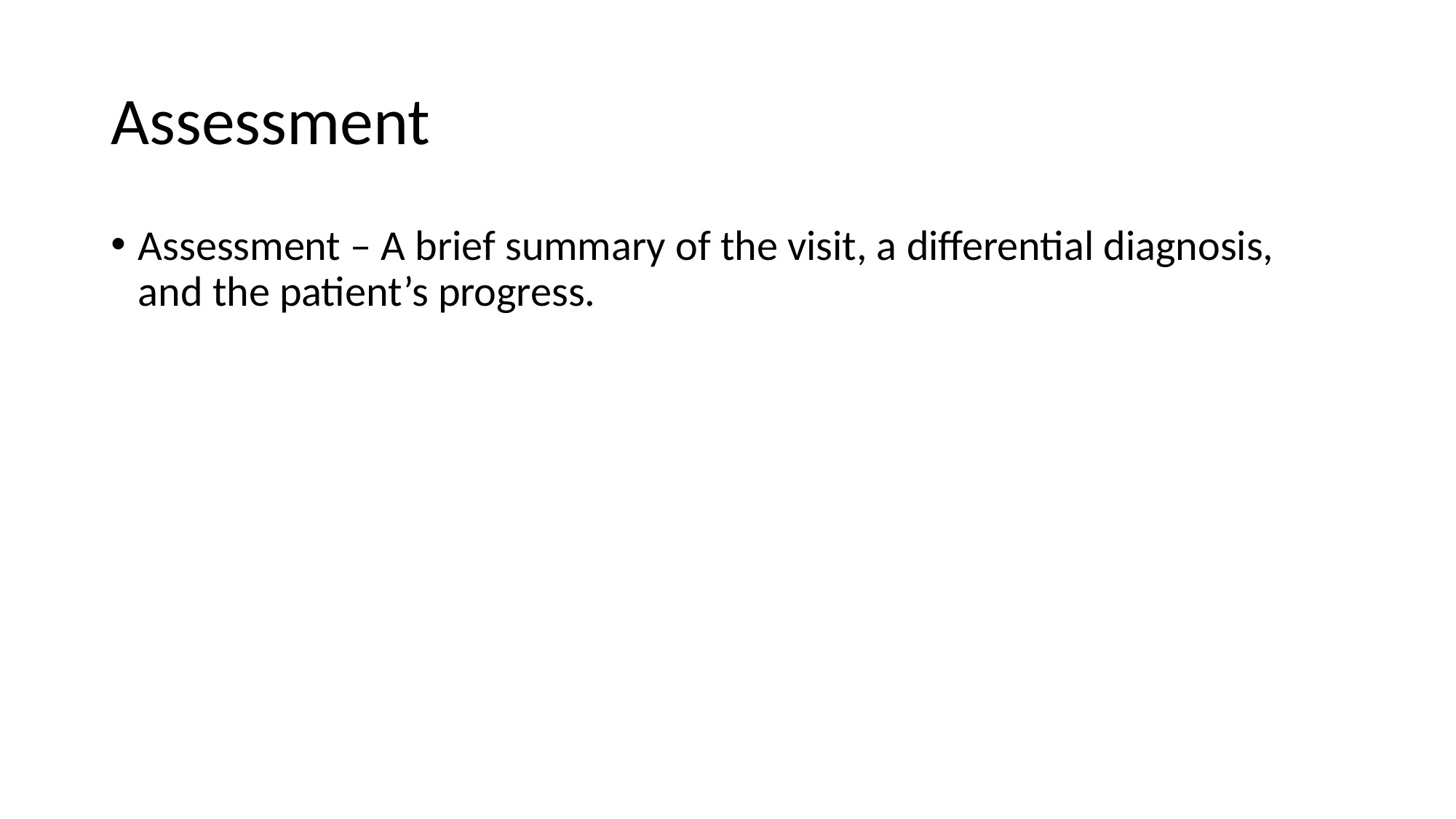

# Assessment
Assessment – A brief summary of the visit, a differential diagnosis, and the patient’s progress.